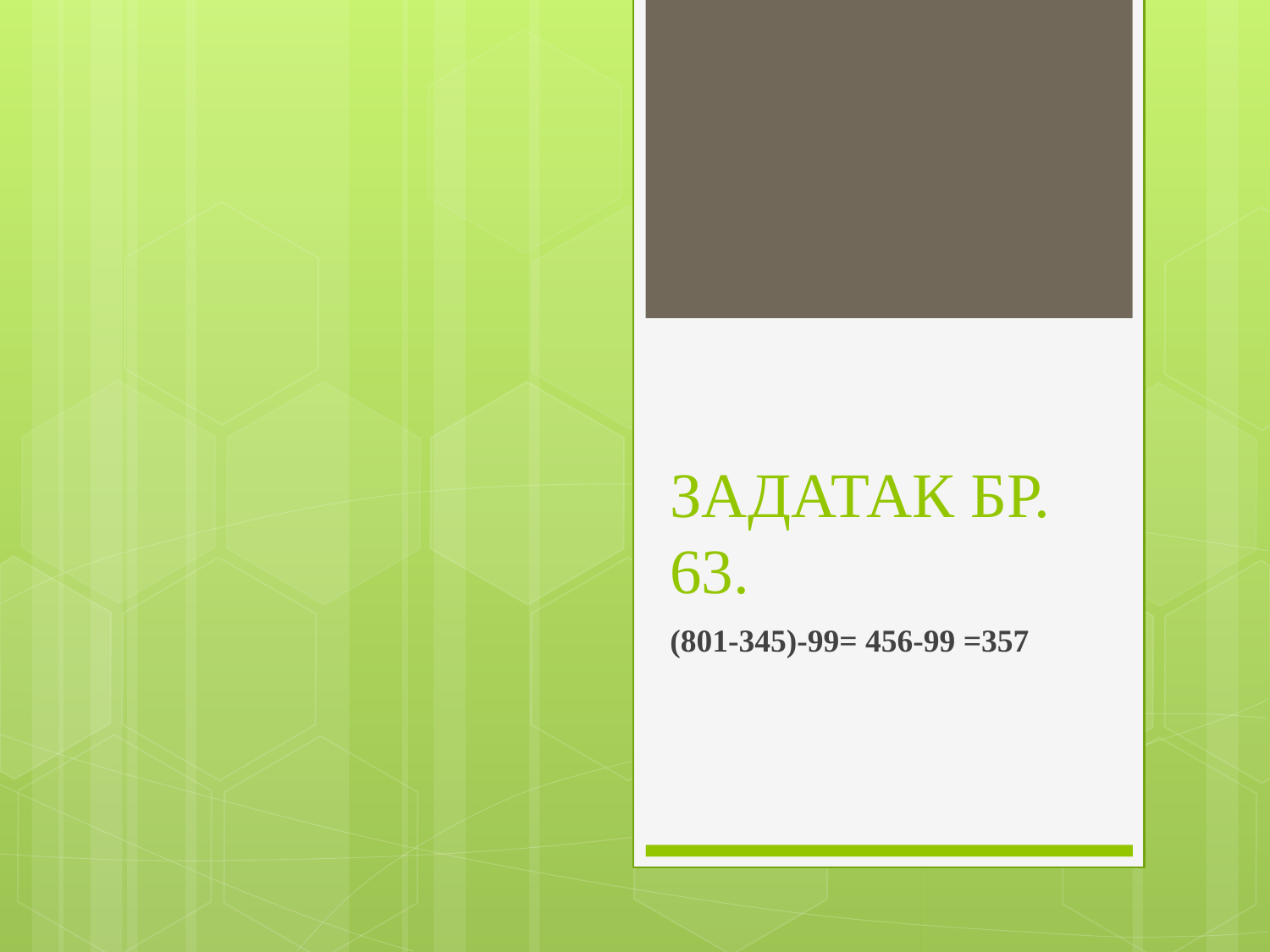

# ЗАДАТАК БР. 63.
(801-345)-99= 456-99 =357